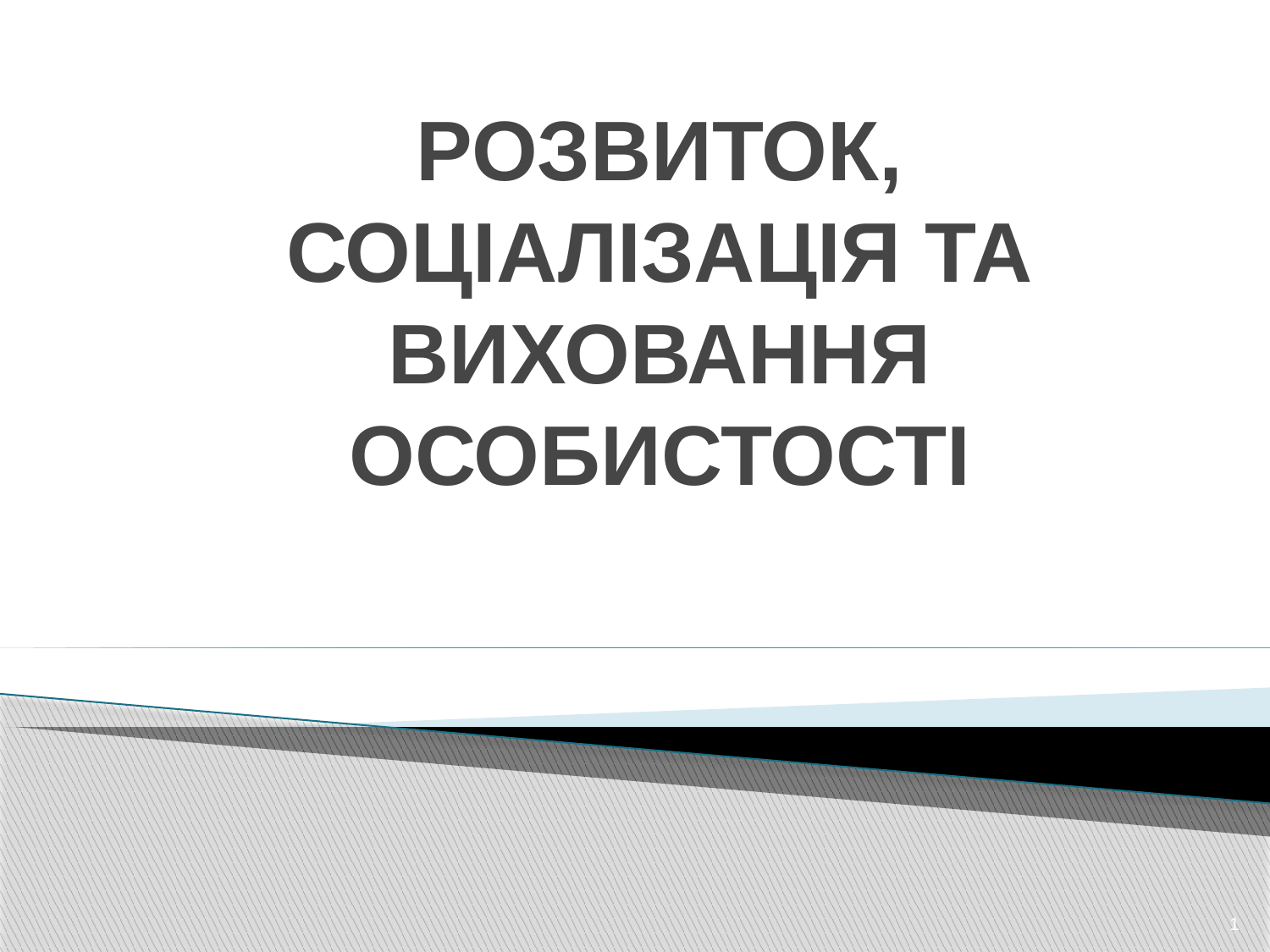

# РОЗВИТОК, СОЦІАЛІЗАЦІЯ ТА ВИХОВАННЯ ОСОБИСТОСТІ

1